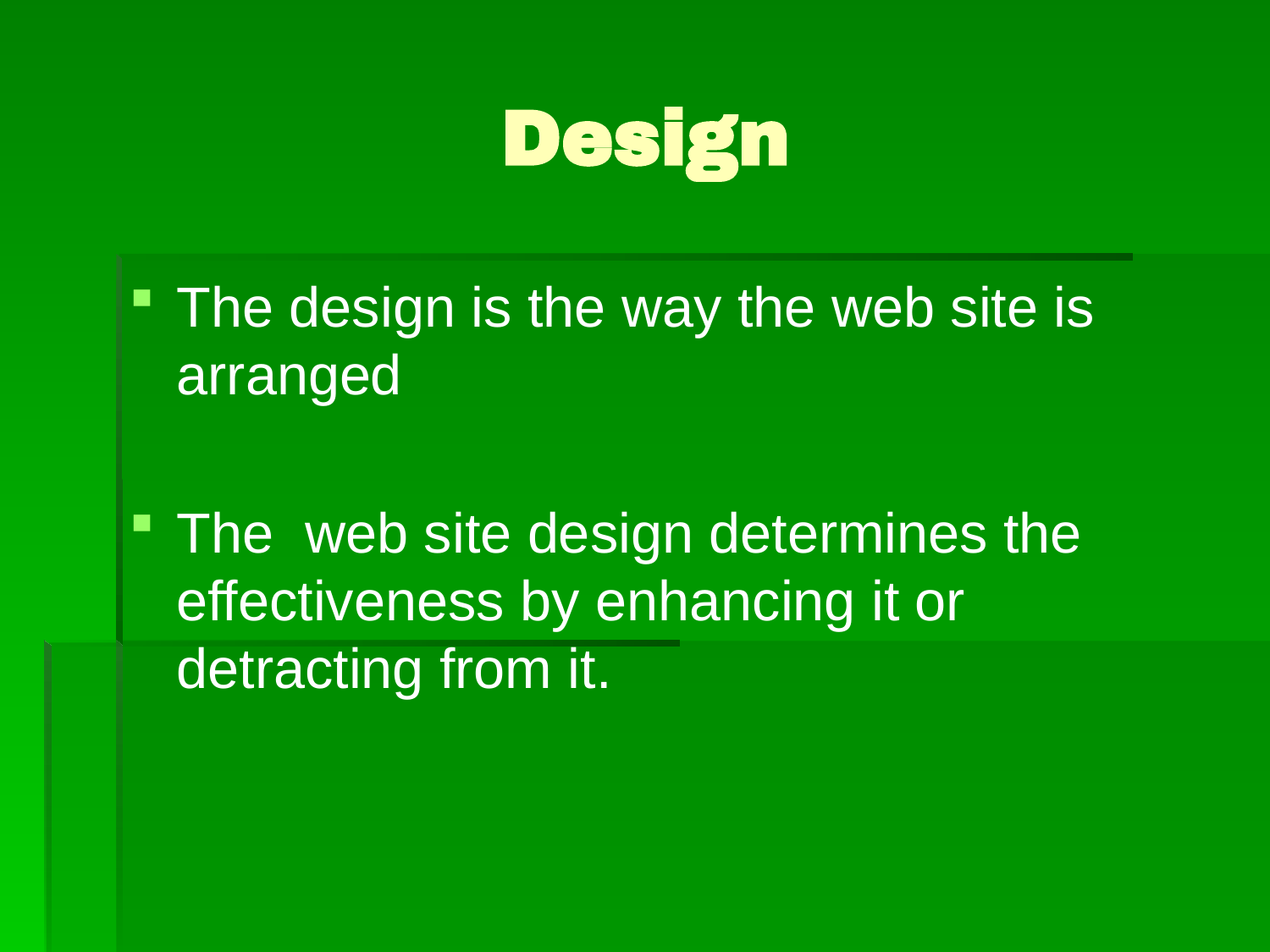

# Design
The design is the way the web site is arranged

The  web site design determines the effectiveness by enhancing it or detracting from it.